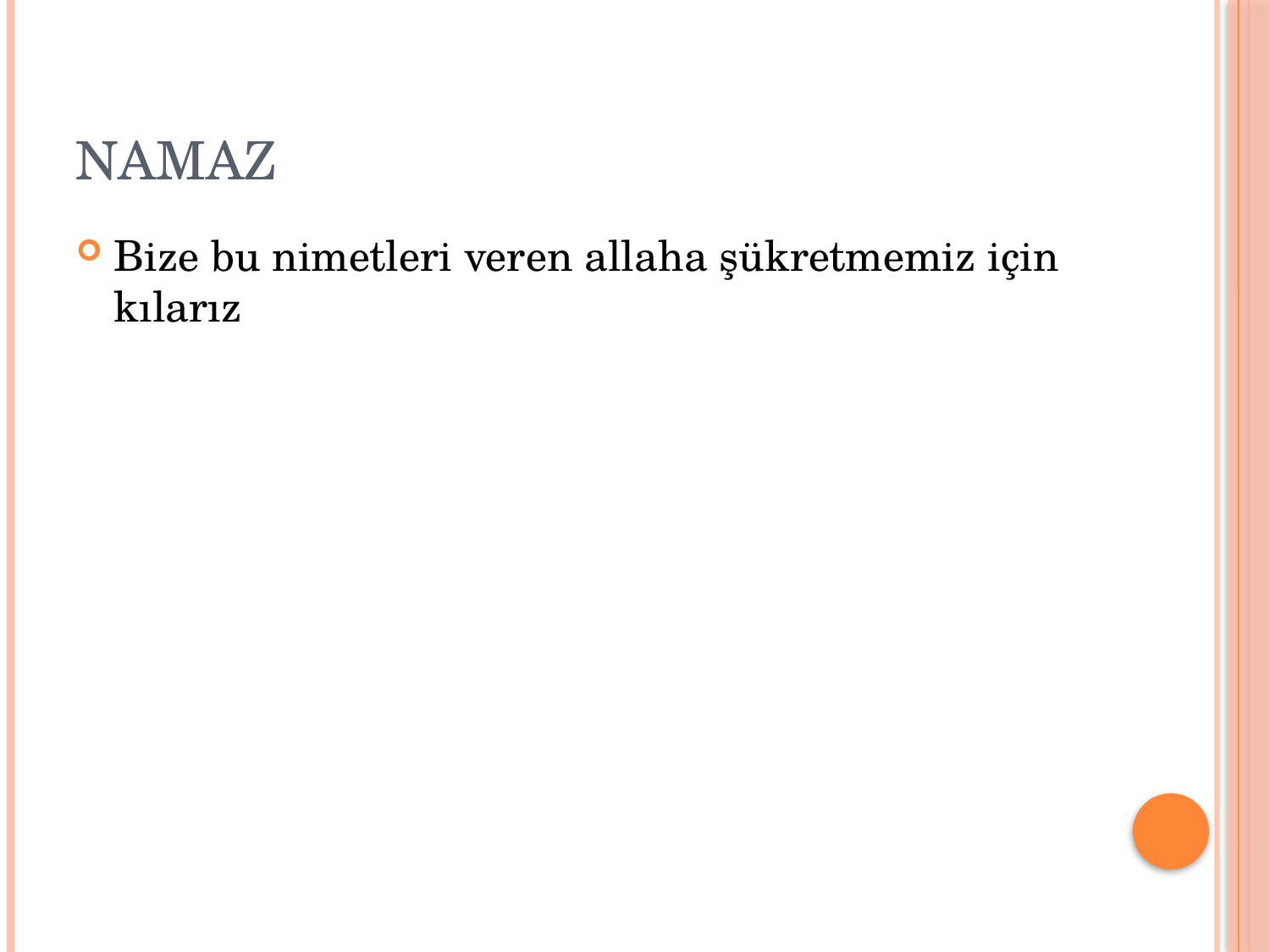

# namaz
Bize bu nimetleri veren allaha şükretmemiz için kılarız